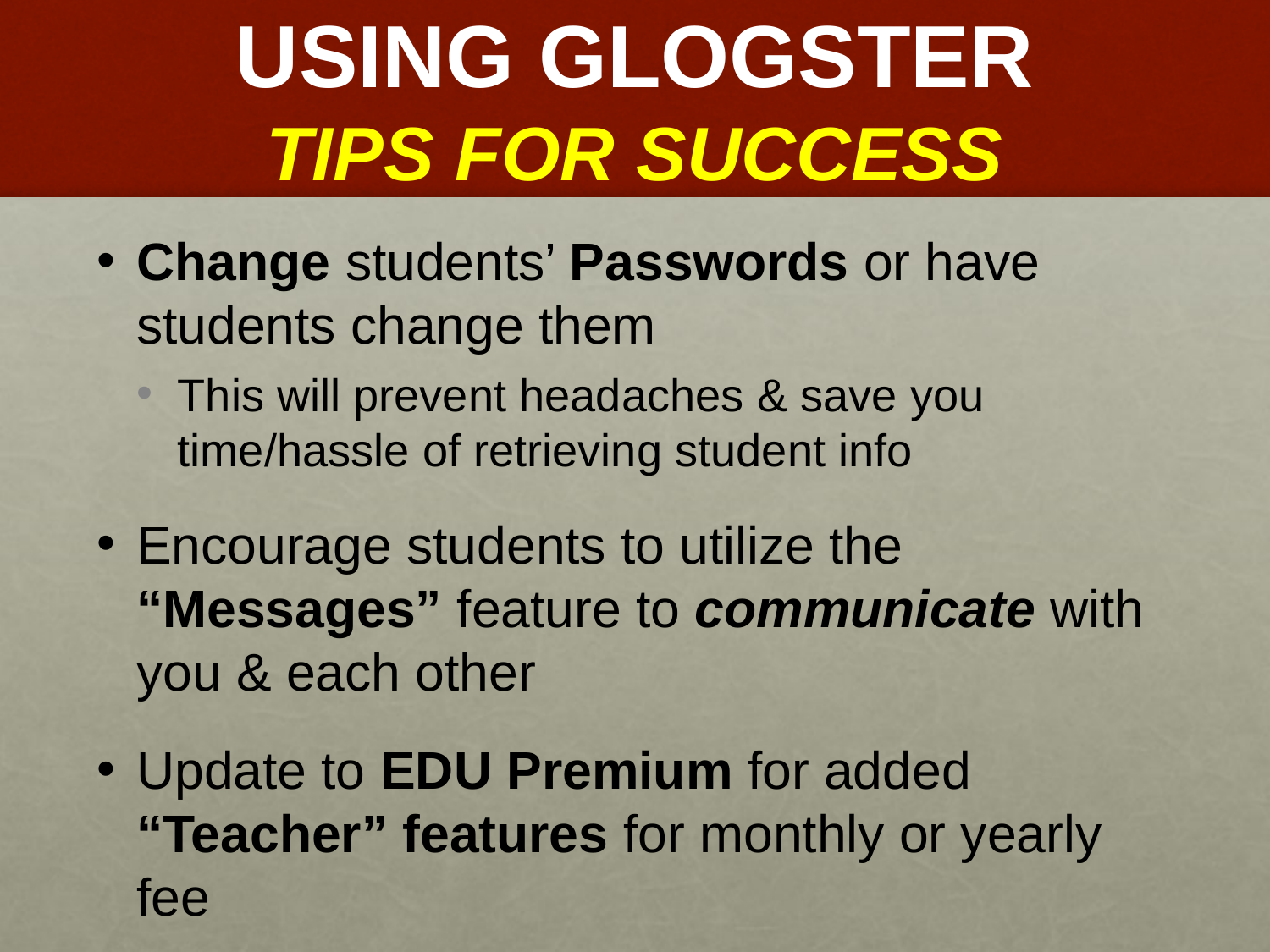

# USING GLOGSTER TIPS FOR SUCCESS
Change students’ Passwords or have students change them
This will prevent headaches & save you time/hassle of retrieving student info
Encourage students to utilize the “Messages” feature to communicate with you & each other
Update to EDU Premium for added “Teacher” features for monthly or yearly fee